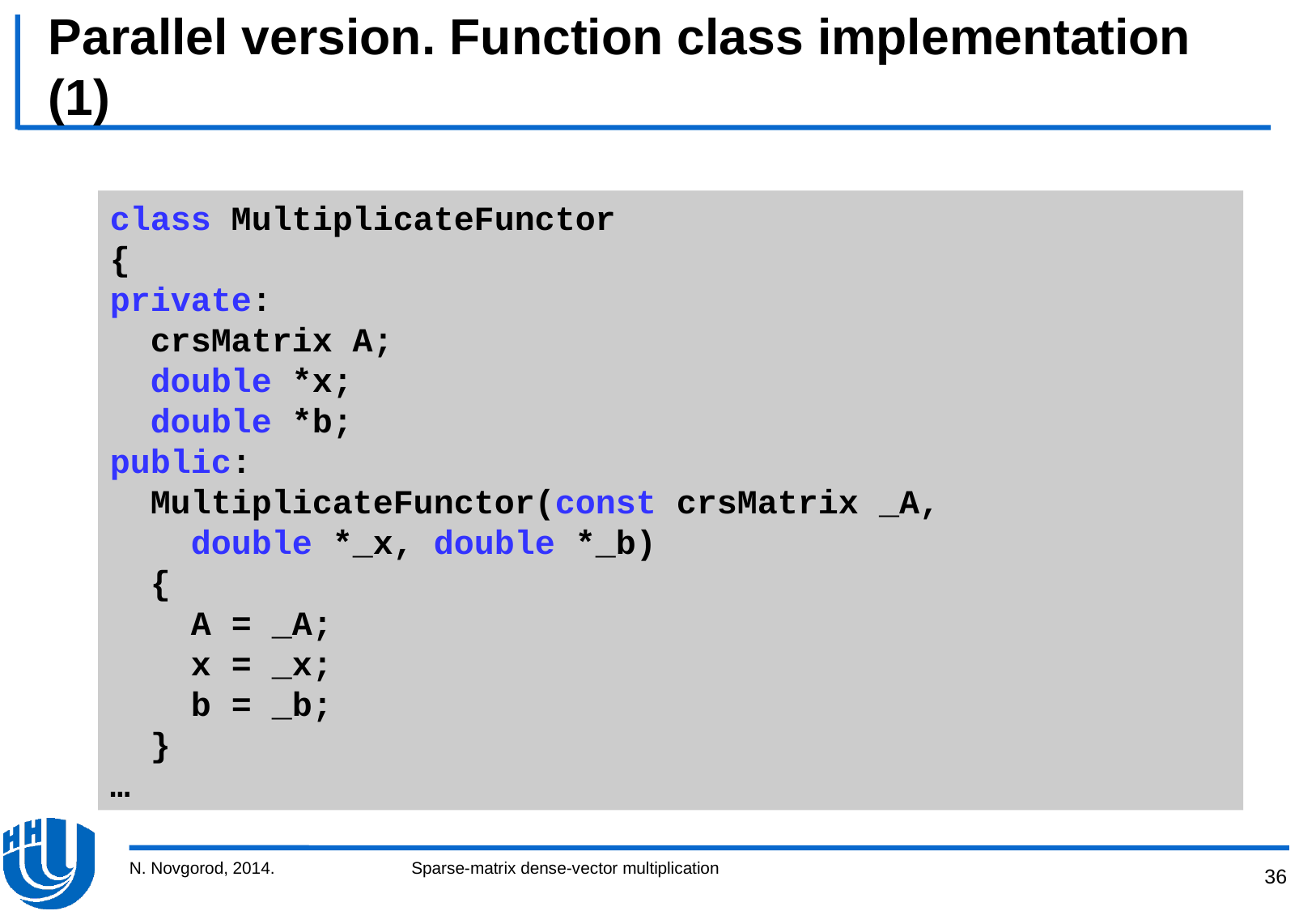

# Parallel version. Function class implementation (1)
class MultiplicateFunctor
{
private:
  crsMatrix A;
  double *x;
  double *b;
public:
  MultiplicateFunctor(const crsMatrix _A,
    double *_x, double *_b)
  {
    A = _A;
    x = _x;
    b = _b;
  }
…
N. Novgorod, 2014.
Sparse-matrix dense-vector multiplication